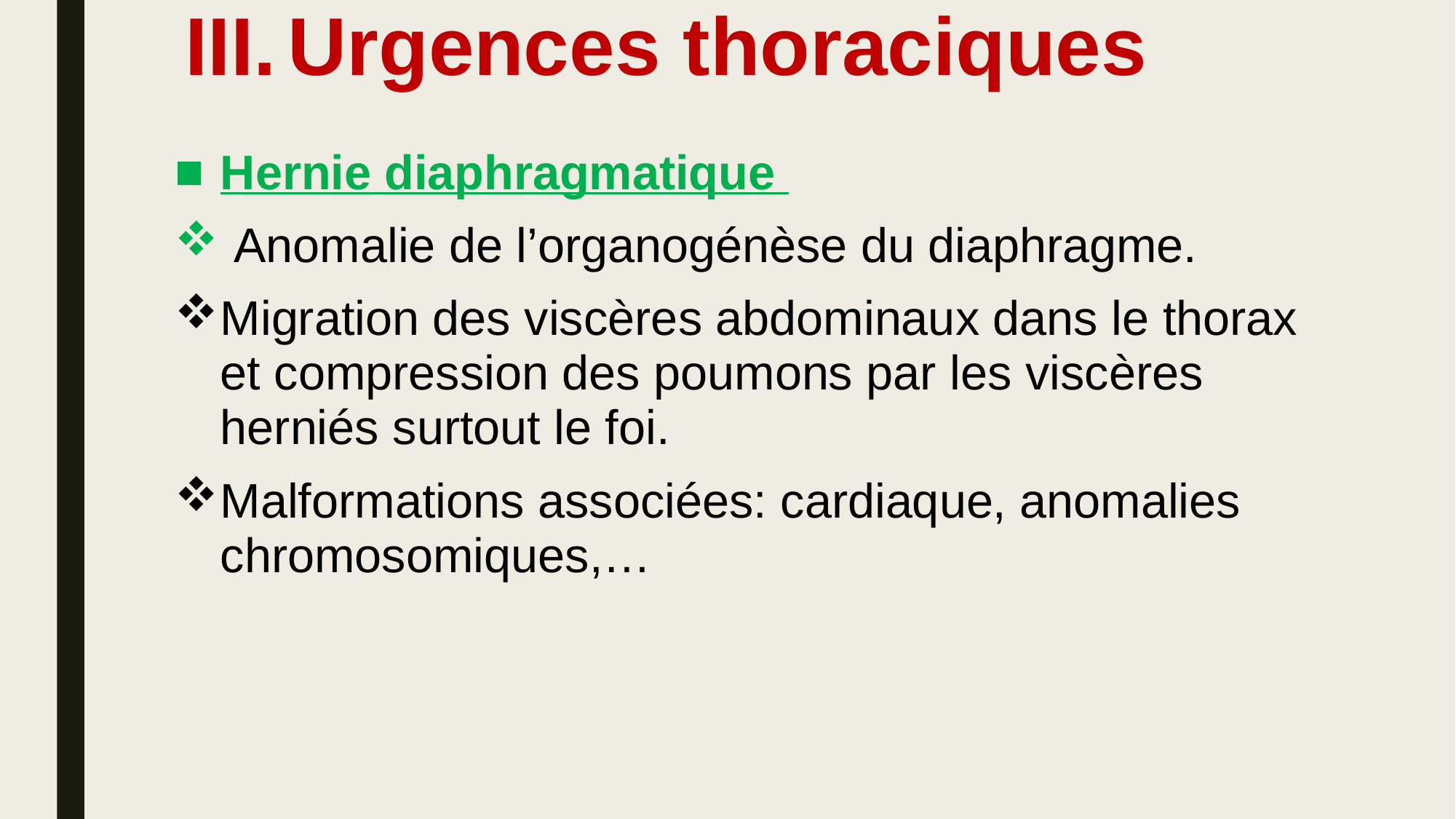

# Urgences thoraciques
Hernie diaphragmatique
 Anomalie de l’organogénèse du diaphragme.
Migration des viscères abdominaux dans le thorax et compression des poumons par les viscères herniés surtout le foi.
Malformations associées: cardiaque, anomalies chromosomiques,…